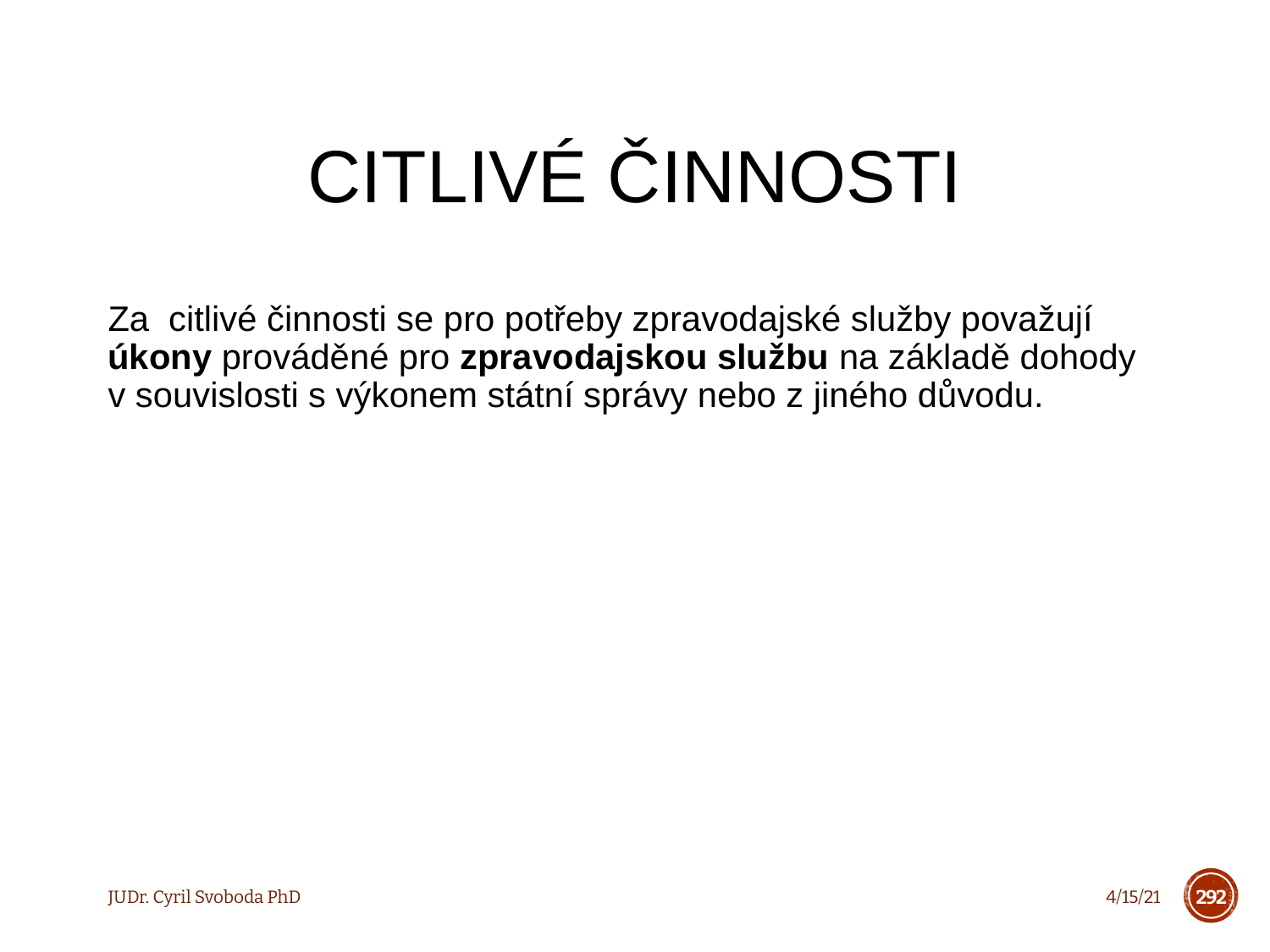

# Citlivé činnosti
Za  citlivé činnosti se pro potřeby zpravodajské služby považují úkony prováděné pro zpravodajskou službu na základě dohody v souvislosti s výkonem státní správy nebo z jiného důvodu.
JUDr. Cyril Svoboda PhD
4/15/21
292